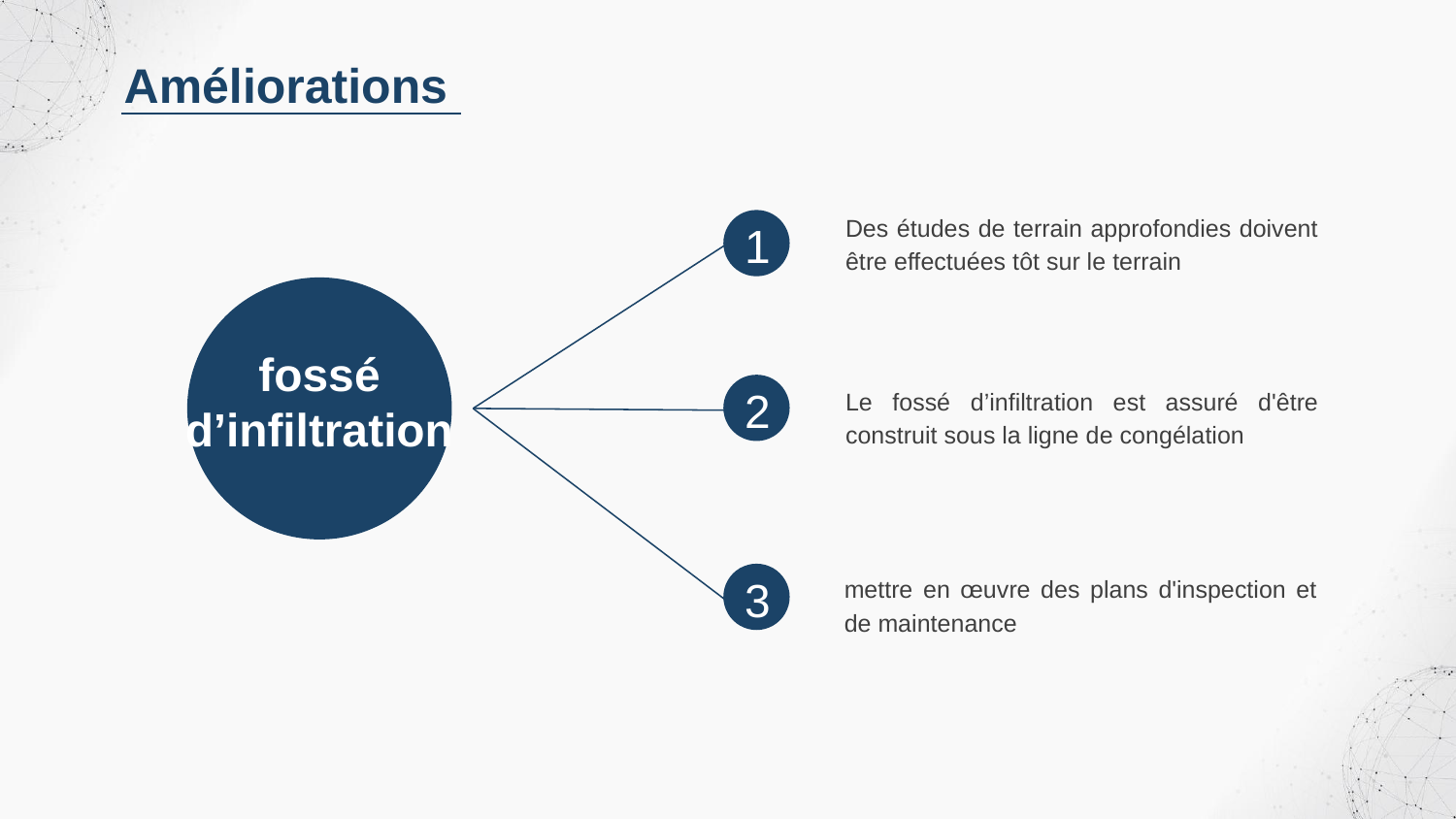

Améliorations
Des études de terrain approfondies doivent être effectuées tôt sur le terrain
1

fossé d’infiltration
2

Le fossé d’infiltration est assuré d'être construit sous la ligne de congélation
3

mettre en œuvre des plans d'inspection et de maintenance